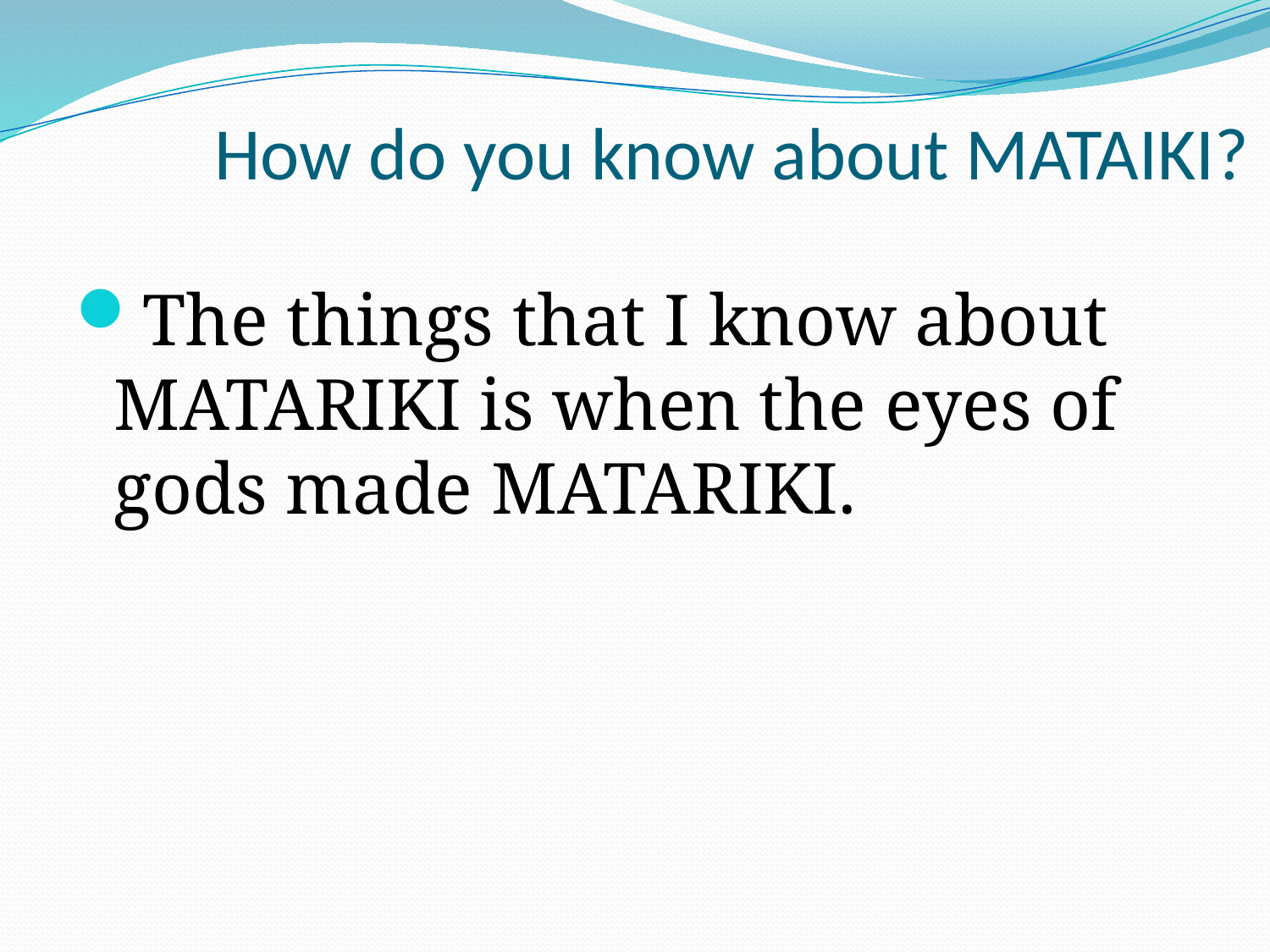

# How do you know about MATAIKI?
The things that I know about MATARIKI is when the eyes of gods made MATARIKI.